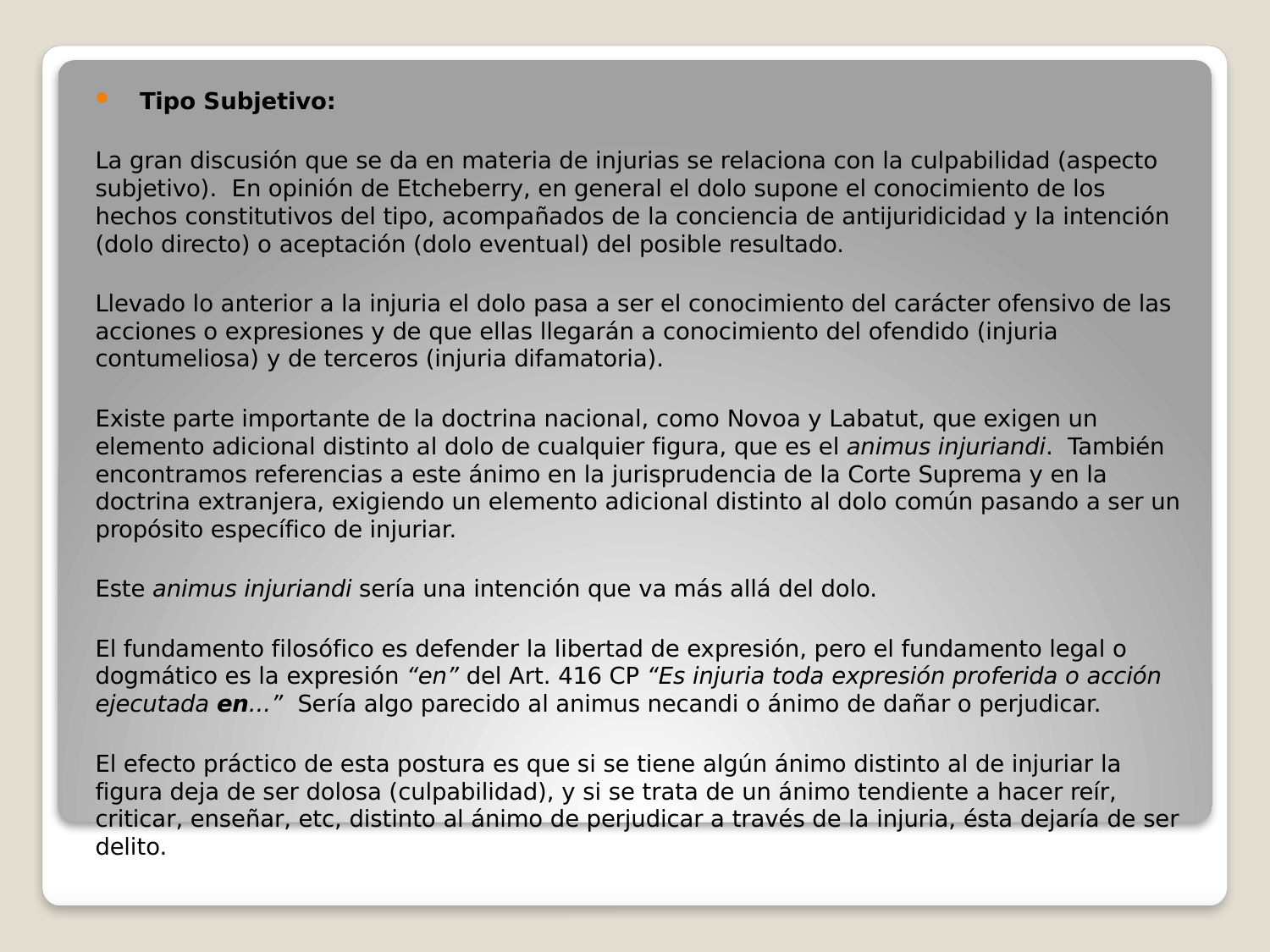

Tipo Subjetivo:

La gran discusión que se da en materia de injurias se relaciona con la culpabilidad (aspecto subjetivo).  En opinión de Etcheberry, en general el dolo supone el conocimiento de los hechos constitutivos del tipo, acompañados de la conciencia de antijuridicidad y la intención (dolo directo) o aceptación (dolo eventual) del posible resultado.

Llevado lo anterior a la injuria el dolo pasa a ser el conocimiento del carácter ofensivo de las acciones o expresiones y de que ellas llegarán a conocimiento del ofendido (injuria contumeliosa) y de terceros (injuria difamatoria).

Existe parte importante de la doctrina nacional, como Novoa y Labatut, que exigen un elemento adicional distinto al dolo de cualquier figura, que es el animus injuriandi.  También encontramos referencias a este ánimo en la jurisprudencia de la Corte Suprema y en la doctrina extranjera, exigiendo un elemento adicional distinto al dolo común pasando a ser un propósito específico de injuriar.

Este animus injuriandi sería una intención que va más allá del dolo.

El fundamento filosófico es defender la libertad de expresión, pero el fundamento legal o dogmático es la expresión “en” del Art. 416 CP “Es injuria toda expresión proferida o acción ejecutada en...”  Sería algo parecido al animus necandi o ánimo de dañar o perjudicar.

El efecto práctico de esta postura es que si se tiene algún ánimo distinto al de injuriar la figura deja de ser dolosa (culpabilidad), y si se trata de un ánimo tendiente a hacer reír, criticar, enseñar, etc, distinto al ánimo de perjudicar a través de la injuria, ésta dejaría de ser delito.

#